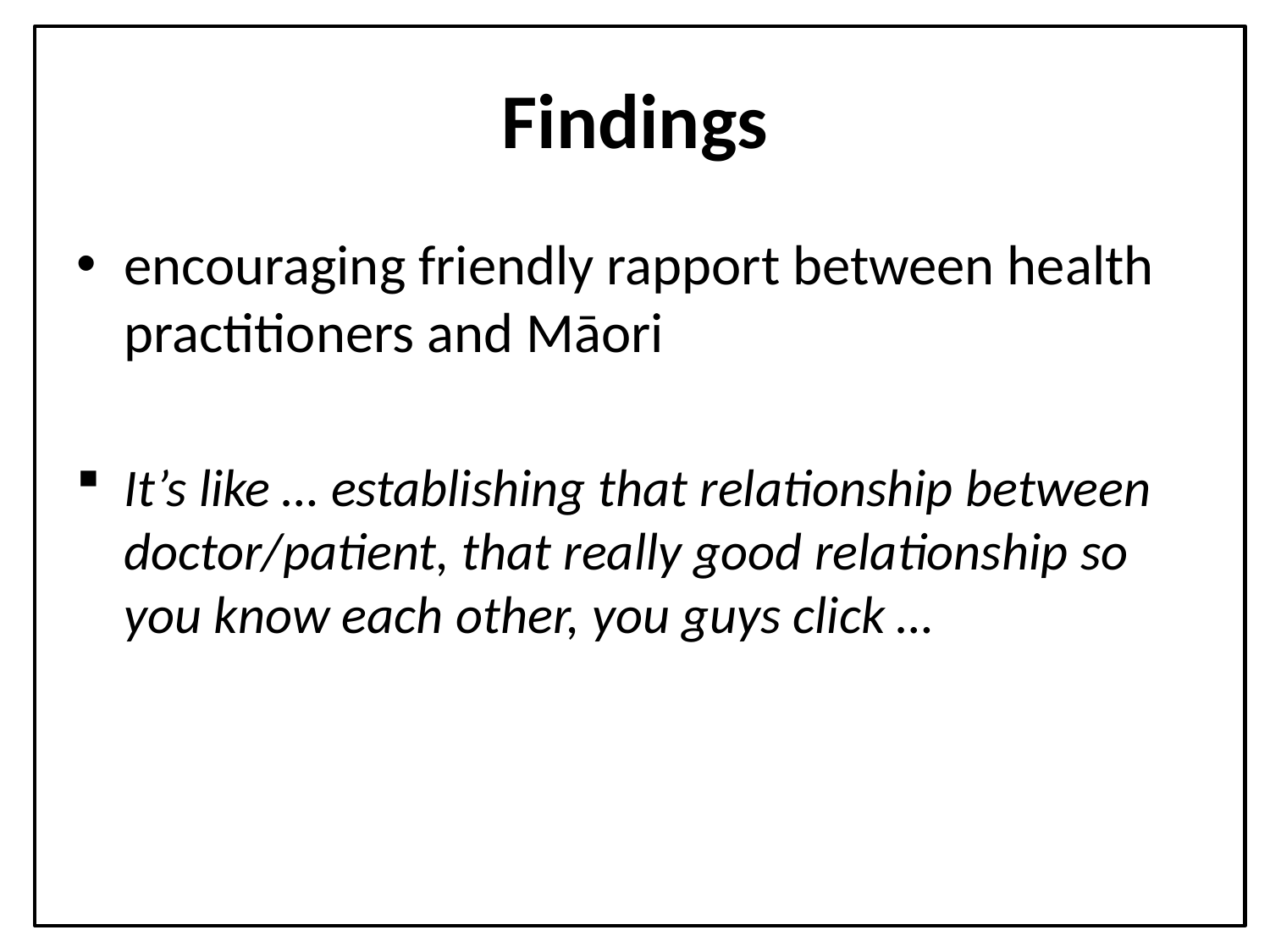

# Findings
encouraging friendly rapport between health practitioners and Māori

It’s like … establishing that relationship between doctor/patient, that really good relationship so you know each other, you guys click …